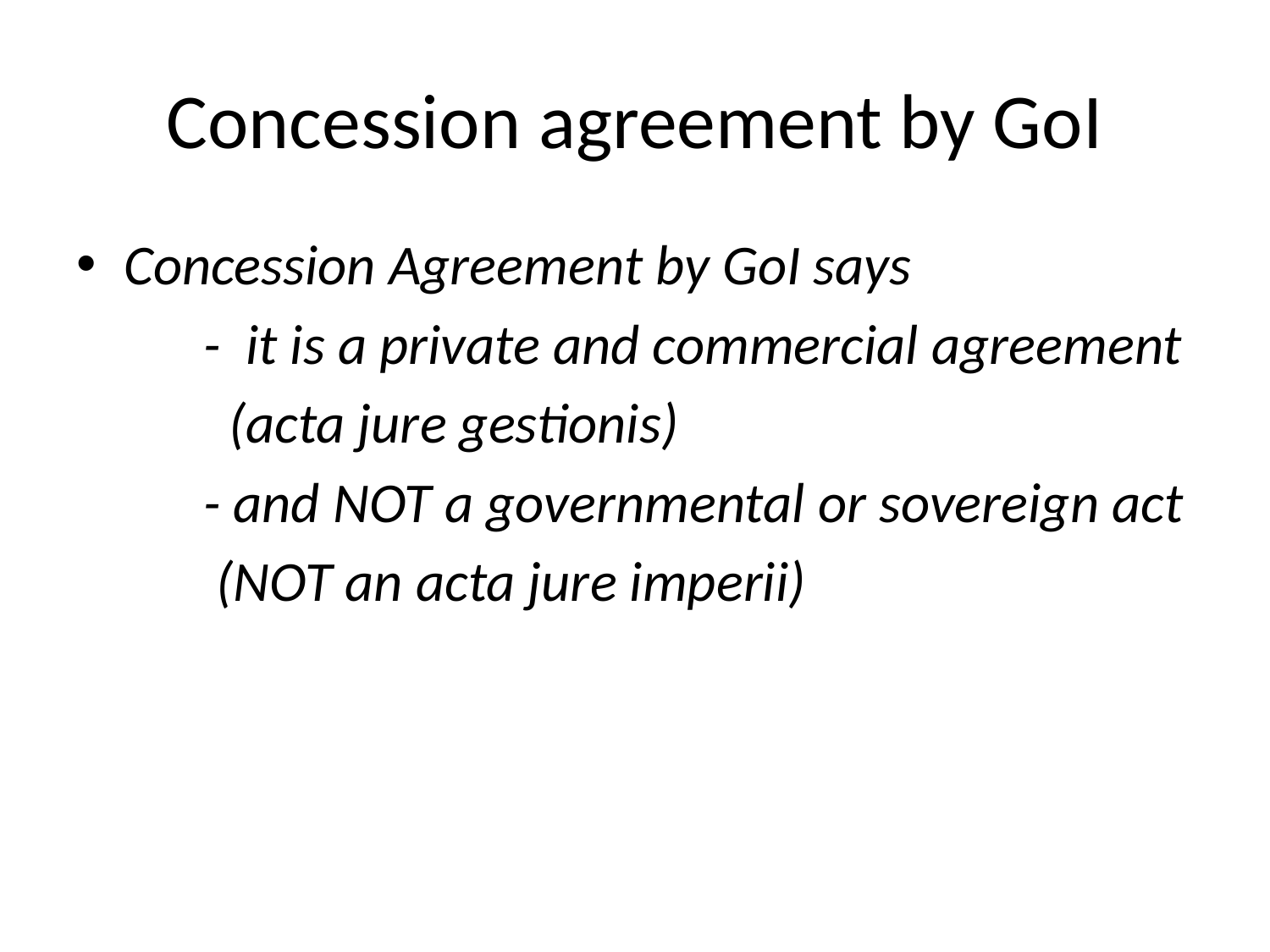

# Concession agreement by GoI
Concession Agreement by GoI says
          -  it is a private and commercial agreement
            (acta jure gestionis)
          - and NOT a governmental or sovereign act
           (NOT an acta jure imperii)